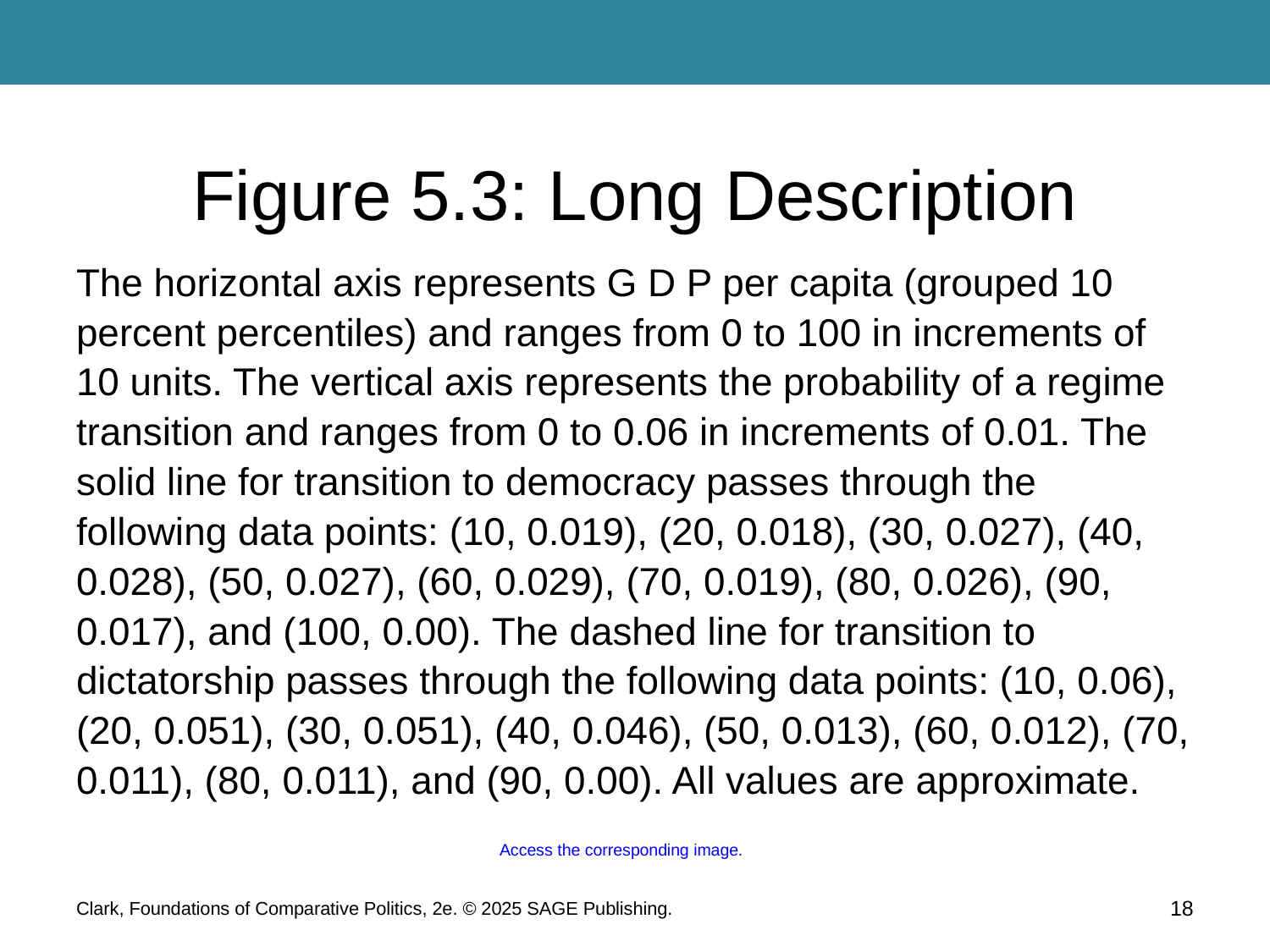

# Figure 5.3: Long Description
The horizontal axis represents G D P per capita (grouped 10 percent percentiles) and ranges from 0 to 100 in increments of 10 units. The vertical axis represents the probability of a regime transition and ranges from 0 to 0.06 in increments of 0.01. The solid line for transition to democracy passes through the following data points: (10, 0.019), (20, 0.018), (30, 0.027), (40, 0.028), (50, 0.027), (60, 0.029), (70, 0.019), (80, 0.026), (90, 0.017), and (100, 0.00). The dashed line for transition to dictatorship passes through the following data points: (10, 0.06), (20, 0.051), (30, 0.051), (40, 0.046), (50, 0.013), (60, 0.012), (70, 0.011), (80, 0.011), and (90, 0.00). All values are approximate.
Access the corresponding image.
18
Clark, Foundations of Comparative Politics, 2e. © 2025 SAGE Publishing.